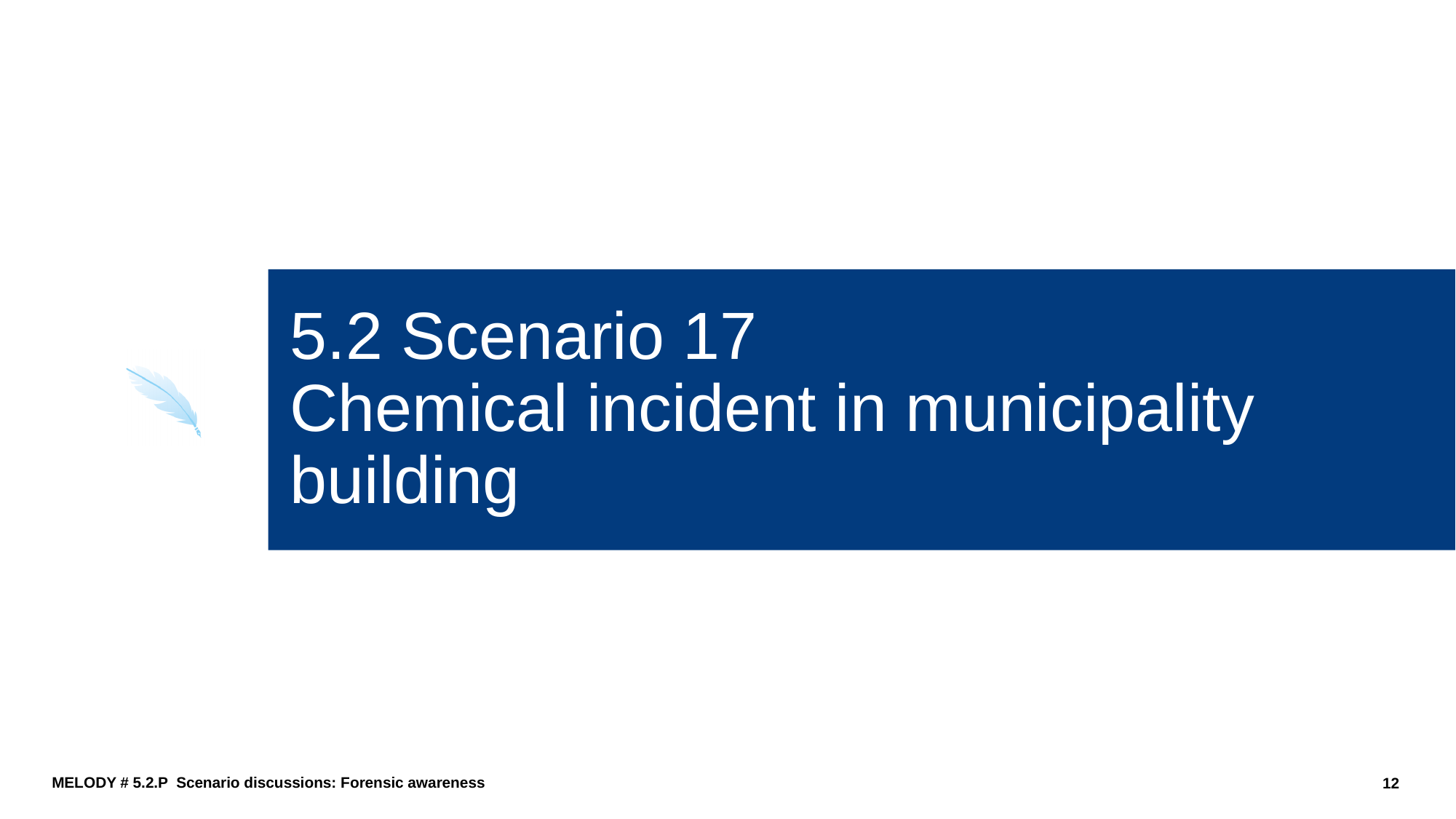

# 5.2 Scenario 17 Chemical incident in municipality building
MELODY # 5.2.P  Scenario discussions: Forensic awareness
12